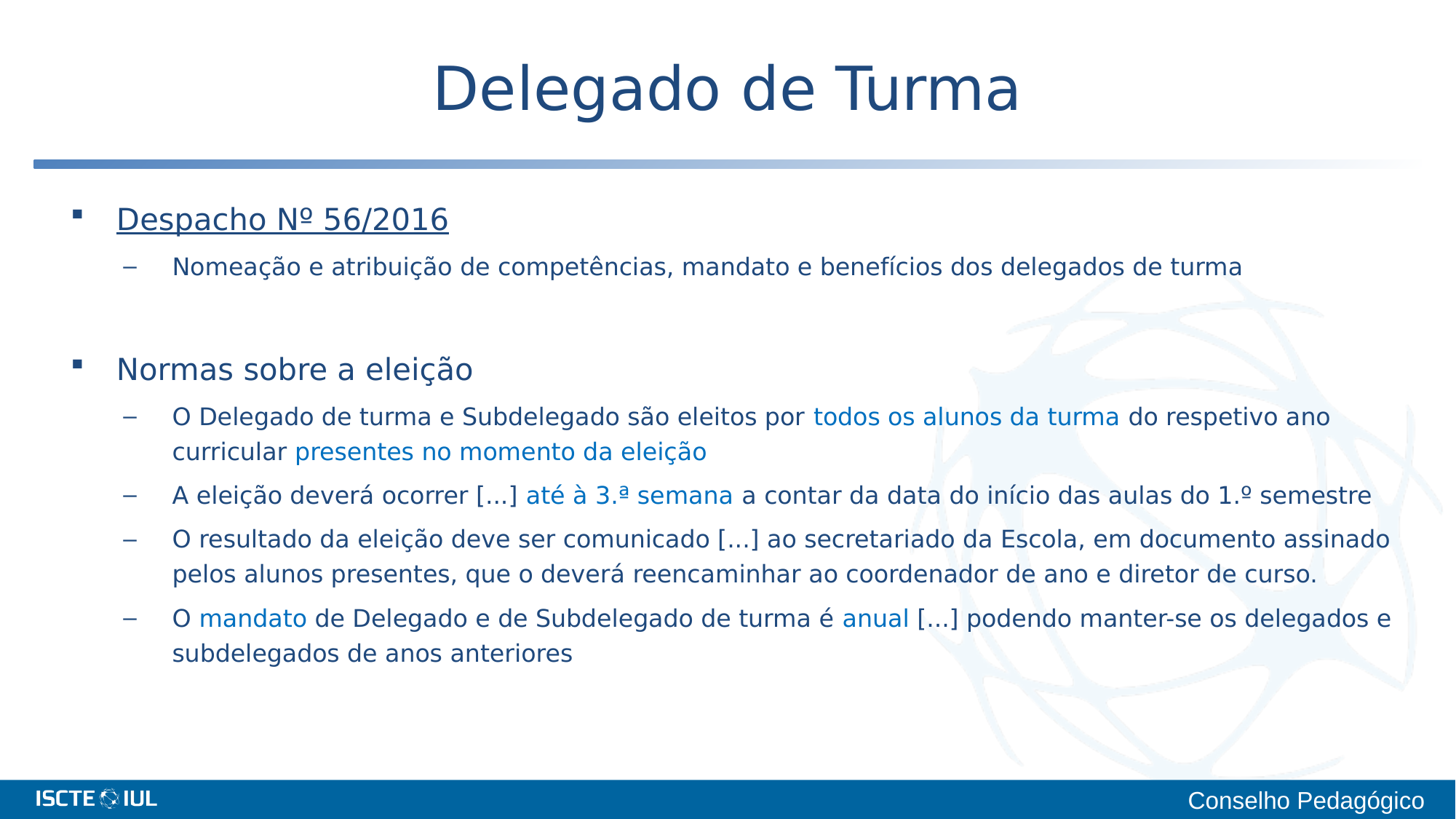

# Delegado de Turma
Despacho Nº 56/2016
Nomeação e atribuição de competências, mandato e benefícios dos delegados de turma

Normas sobre a eleição
O Delegado de turma e Subdelegado são eleitos por todos os alunos da turma do respetivo ano curricular presentes no momento da eleição
A eleição deverá ocorrer [...] até à 3.ª semana a contar da data do início das aulas do 1.º semestre
O resultado da eleição deve ser comunicado [...] ao secretariado da Escola, em documento assinado pelos alunos presentes, que o deverá reencaminhar ao coordenador de ano e diretor de curso.
O mandato de Delegado e de Subdelegado de turma é anual [...] podendo manter-se os delegados e subdelegados de anos anteriores